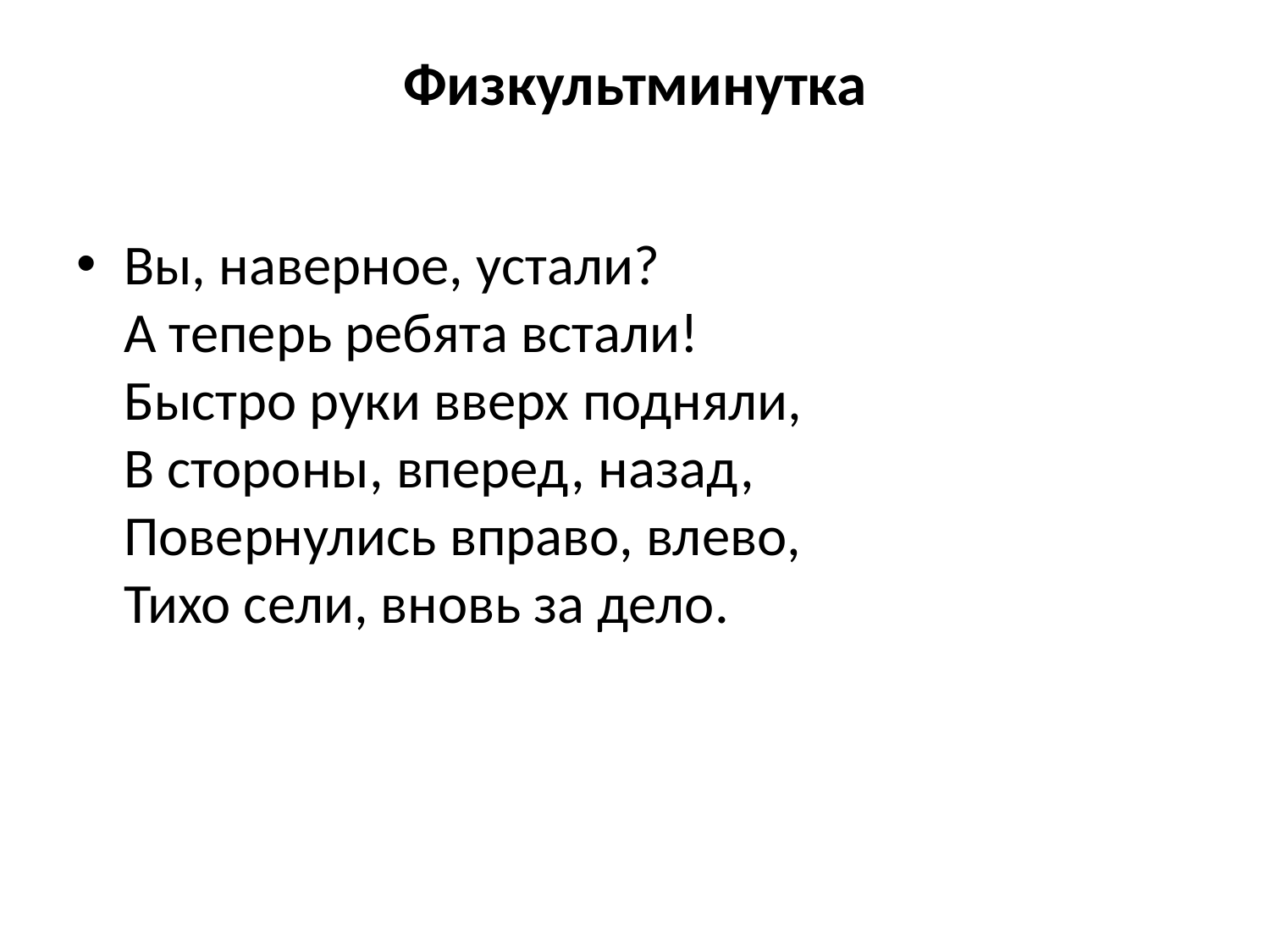

# Физкультминутка
Вы, наверное, устали?
А теперь ребята встали!
Быстро руки вверх подняли,
В стороны, вперед, назад,
Повернулись вправо, влево,
Тихо сели, вновь за дело.